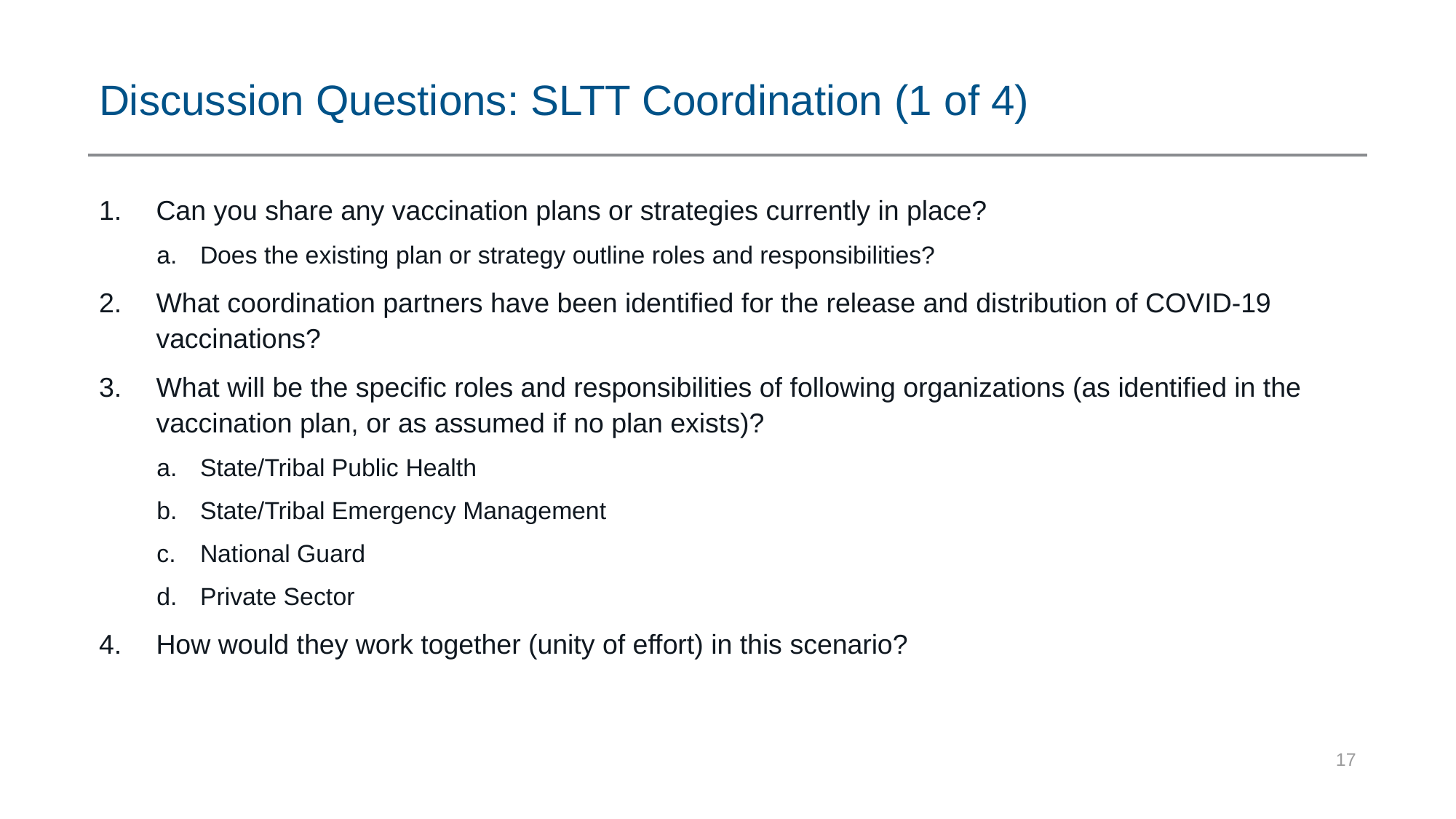

# Discussion Questions: SLTT Coordination (1 of 4)
Can you share any vaccination plans or strategies currently in place?
Does the existing plan or strategy outline roles and responsibilities?
What coordination partners have been identified for the release and distribution of COVID-19 vaccinations?
What will be the specific roles and responsibilities of following organizations (as identified in the vaccination plan, or as assumed if no plan exists)?
State/Tribal Public Health
State/Tribal Emergency Management
National Guard
Private Sector
How would they work together (unity of effort) in this scenario?
17